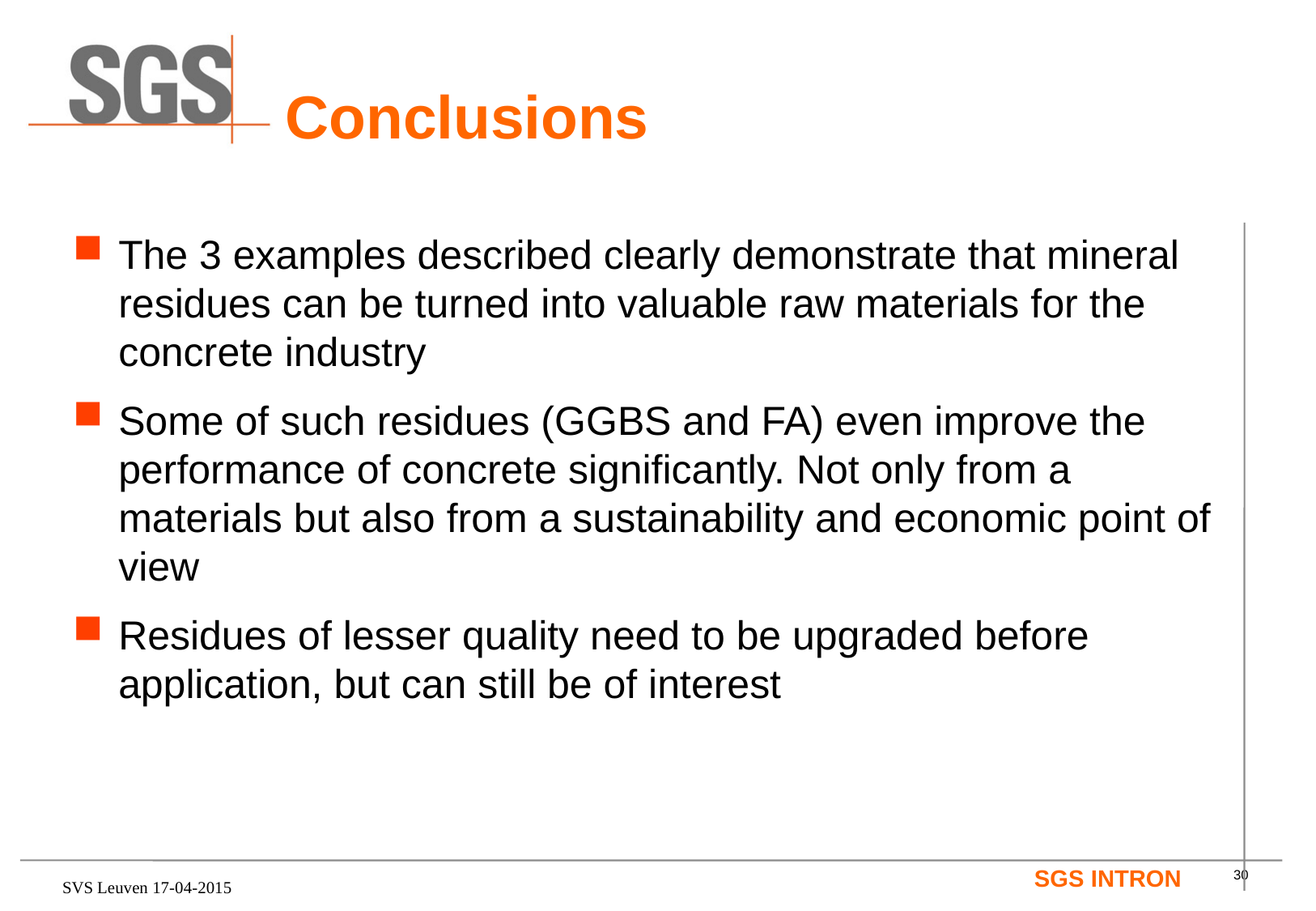

# Conclusions
The 3 examples described clearly demonstrate that mineral residues can be turned into valuable raw materials for the concrete industry
Some of such residues (GGBS and FA) even improve the performance of concrete significantly. Not only from a materials but also from a sustainability and economic point of view
Residues of lesser quality need to be upgraded before application, but can still be of interest